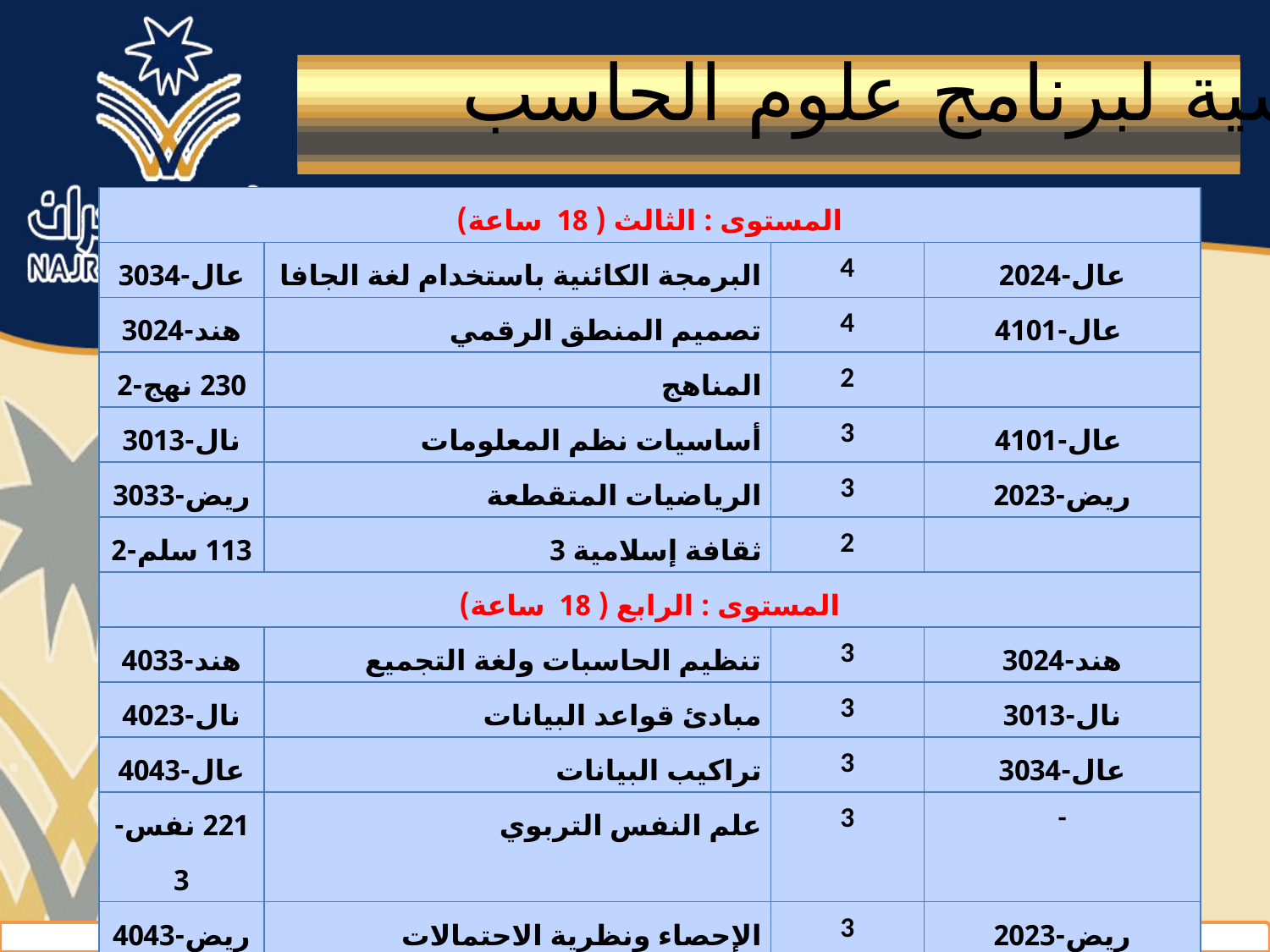

الخطة الدراسية لبرنامج علوم الحاسب
| المستوى : الثالث ( 18 ساعة) |  |  |  |
| --- | --- | --- | --- |
| عال-4303 | البرمجة الكائنية باستخدام لغة الجافا | 4 | عال-4202 |
| هند-4302 | تصميم المنطق الرقمي | 4 | عال-4101 |
| 230 نهج-2 | المناهج | 2 |  |
| نال-3301 | أساسيات نظم المعلومات | 3 | عال-4101 |
| ريض-3303 | الرياضيات المتقطعة | 3 | ريض-3202 |
| 113 سلم-2 | ثقافة إسلامية 3 | 2 |  |
| المستوى : الرابع ( 18 ساعة) |  |  |  |
| هند-3403 | تنظيم الحاسبات ولغة التجميع | 3 | هند-4302 |
| نال-3402 | مبادئ قواعد البيانات | 3 | نال-3301 |
| عال-3404 | تراكيب البيانات | 3 | عال-4303 |
| 221 نفس-3 | علم النفس التربوي | 3 | - |
| ريض-3404 | الإحصاء ونظرية الاحتمالات | 3 | ريض-3202 |
| 114 سلم-2 | ثقافة إسلامية 4 | 2 | - |